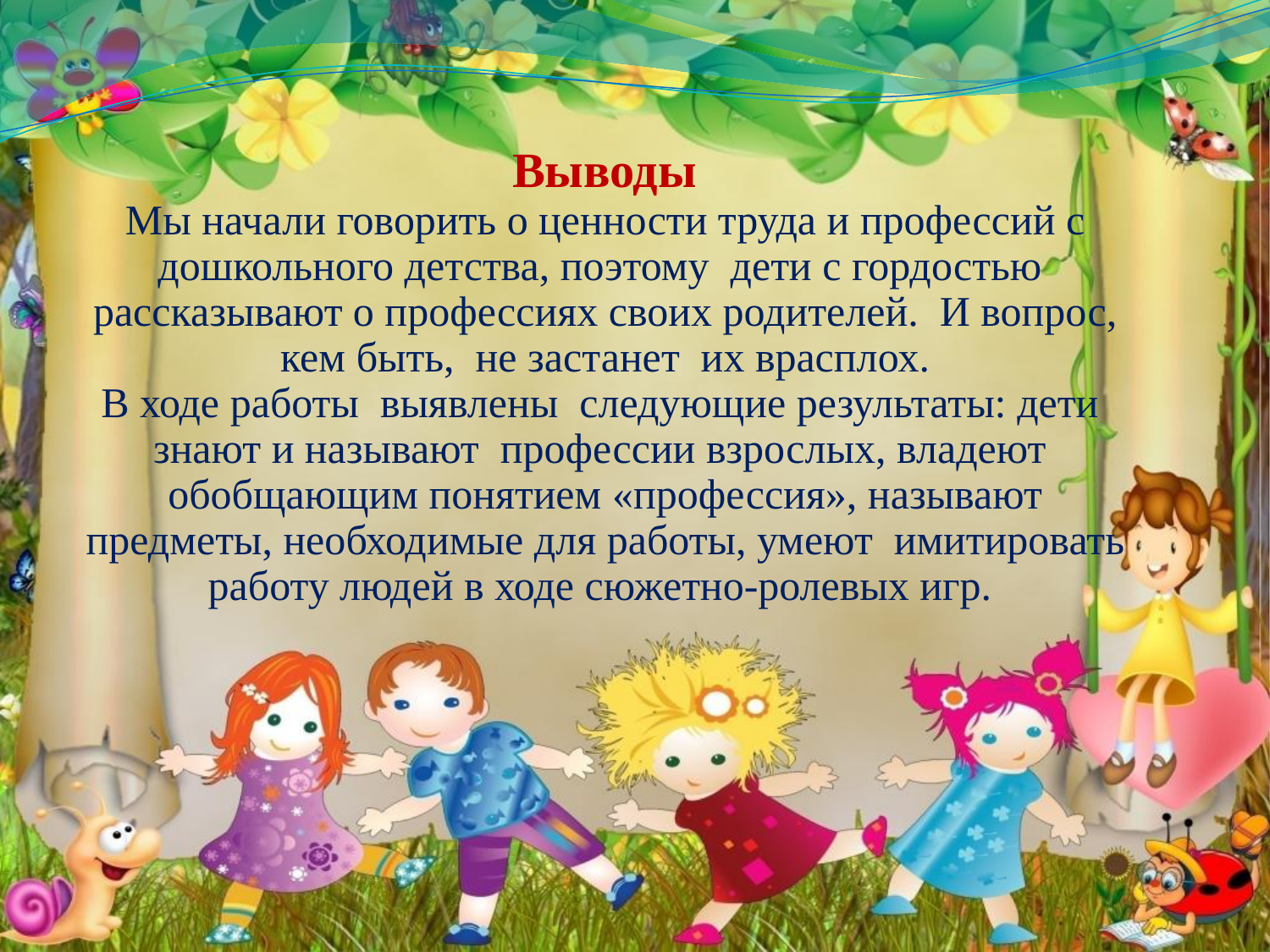

Выводы
Мы начали говорить о ценности труда и профессий с дошкольного детства, поэтому  дети с гордостью  рассказывают о профессиях своих родителей.  И вопрос, кем быть,  не застанет  их врасплох.
В ходе работы  выявлены  следующие результаты: дети  знают и называют  профессии взрослых, владеют  обобщающим понятием «профессия», называют предметы, необходимые для работы, умеют  имитировать работу людей в ходе сюжетно-ролевых игр.